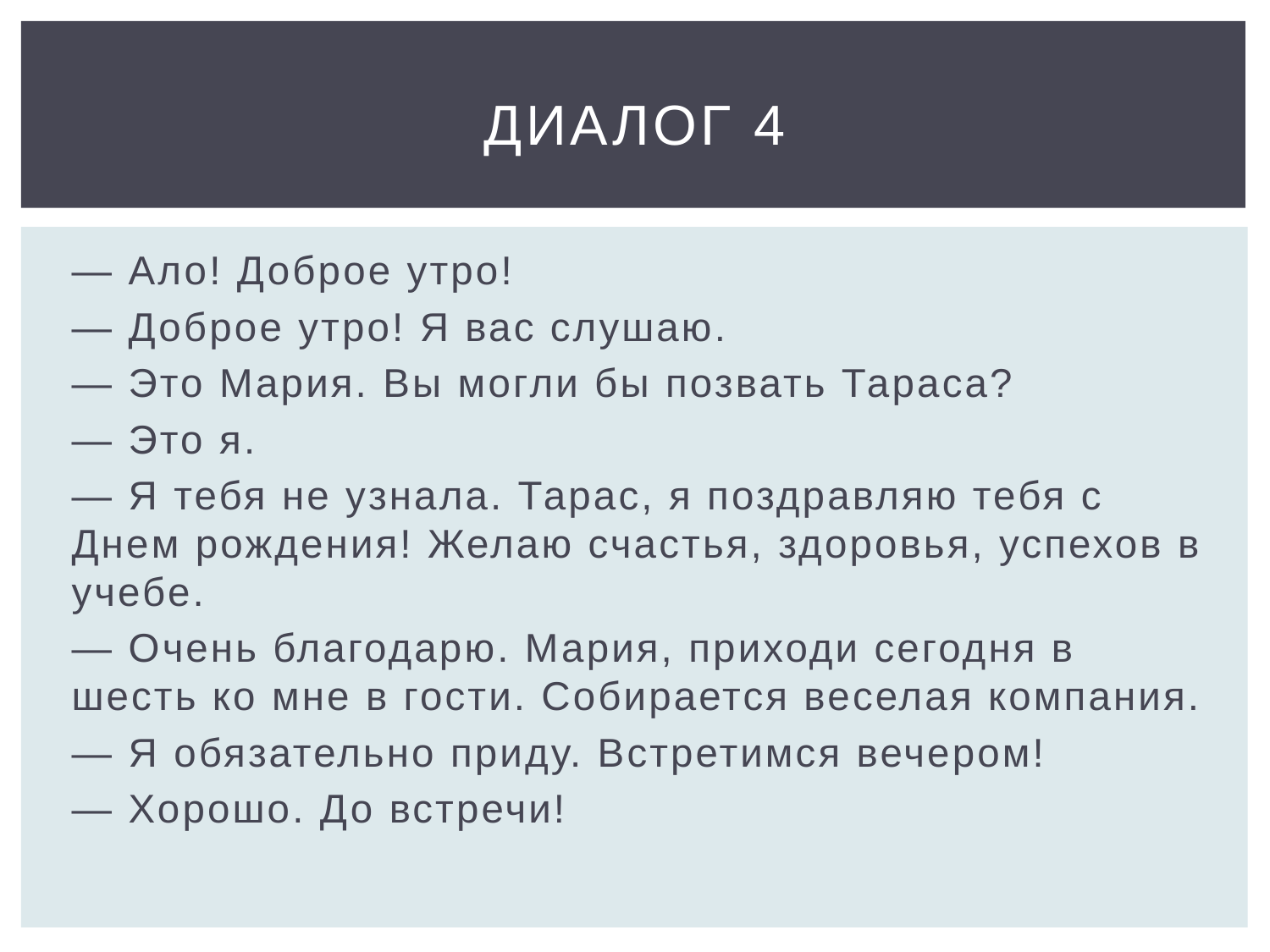

# Диалог 4
— Ало! Доброе утро!
— Доброе утро! Я вас слушаю.
— Это Мария. Вы могли бы позвать Тараса?
— Это я.
— Я тебя не узнала. Тарас, я поздравляю тебя с Днем рождения! Желаю счастья, здоровья, успехов в учебе.
— Очень благодарю. Мария, приходи сегодня в шесть ко мне в гости. Собирается веселая компания.
— Я обязательно приду. Встретимся вечером!
— Хорошо. До встречи!